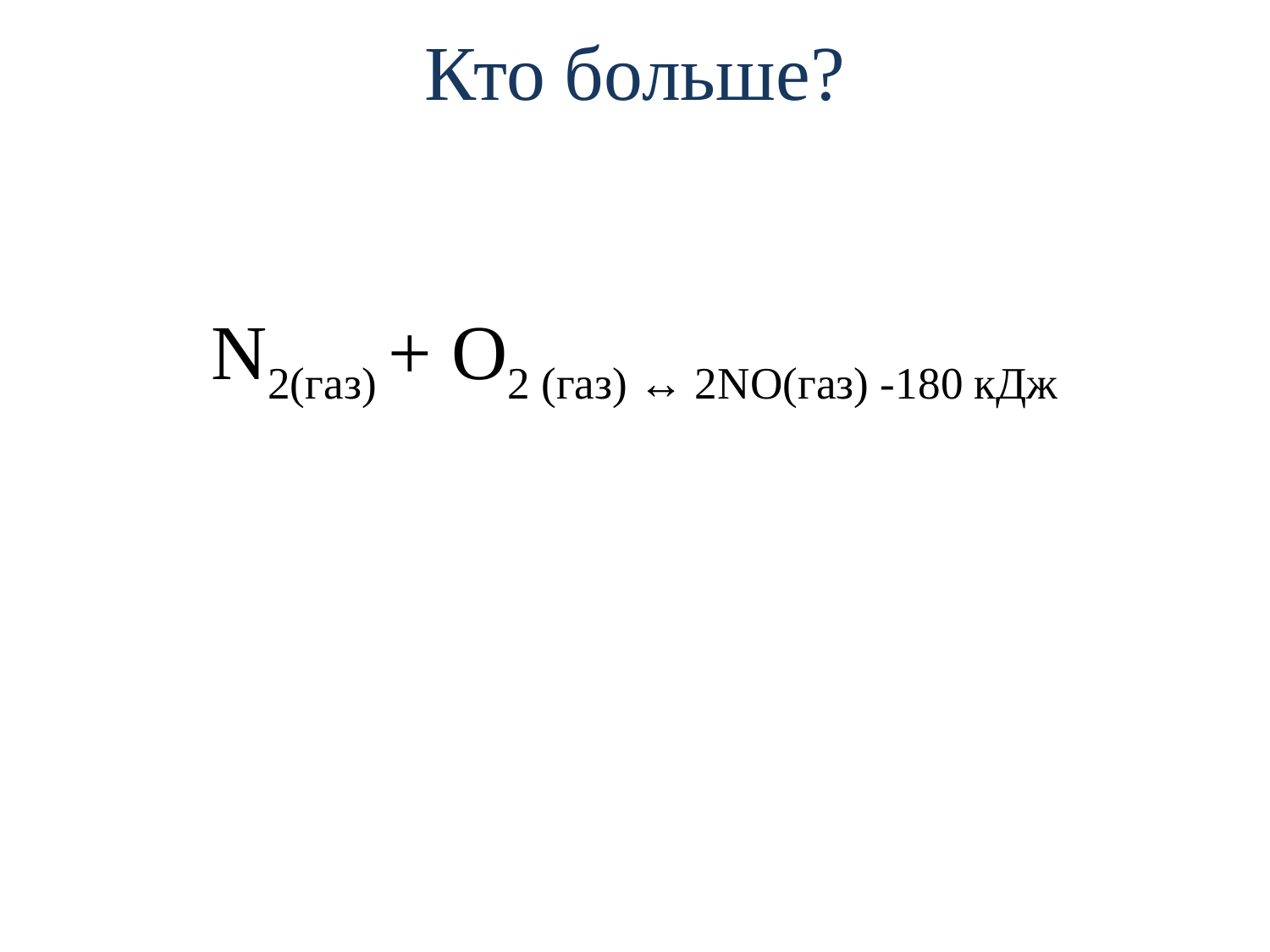

Кто больше?

N2(газ) + O2 (газ) ↔ 2NO(газ) -180 кДж